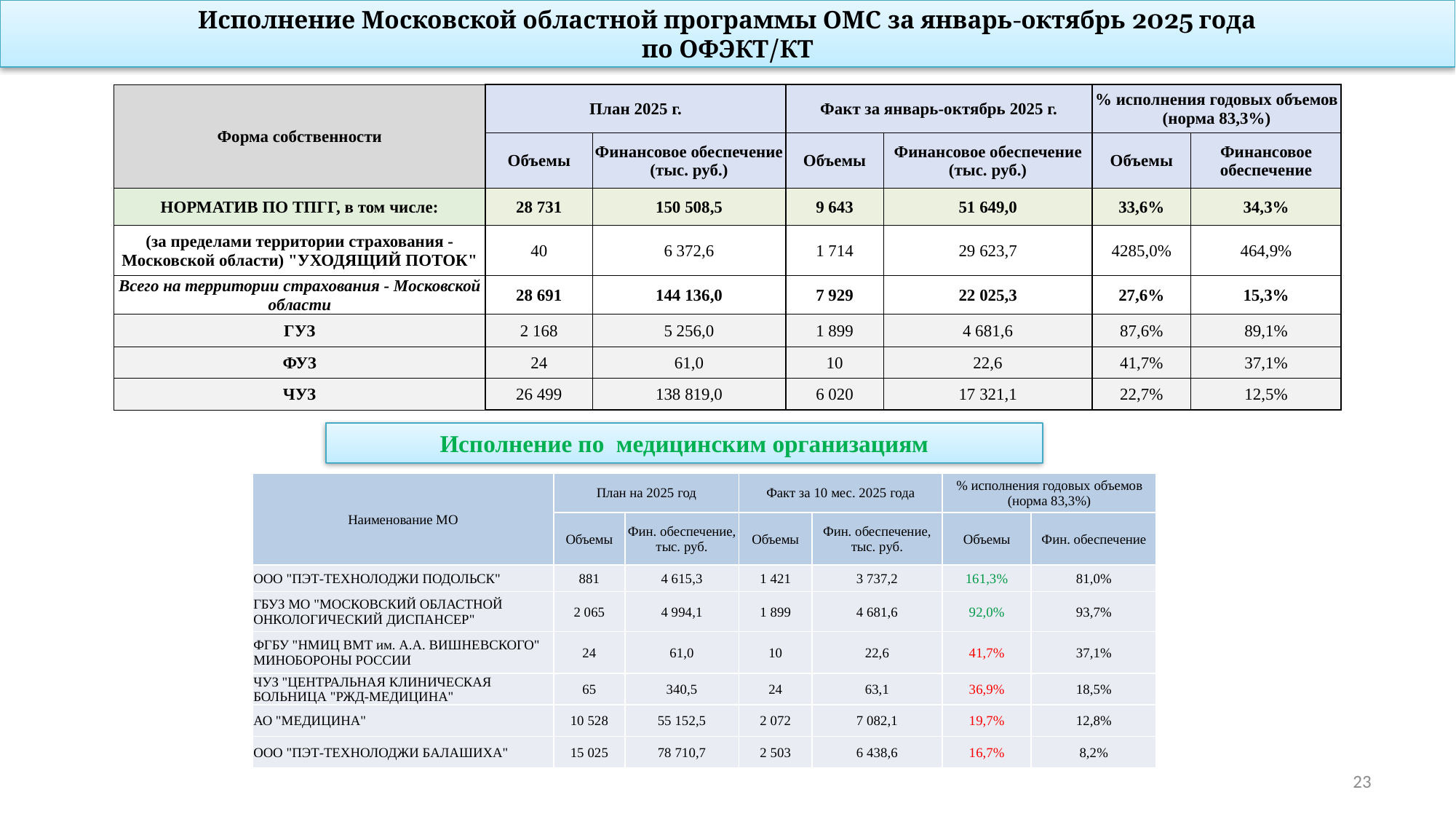

# Исполнение Московской областной программы ОМС за январь-октябрь 2025 года по ОФЭКТ/КТ
| Форма собственности | План 2025 г. |  | Факт за январь-октябрь 2025 г. |  | % исполнения годовых объемов (норма 83,3%) |  |
| --- | --- | --- | --- | --- | --- | --- |
|  | Объемы | Финансовое обеспечение (тыс. руб.) | Объемы | Финансовое обеспечение (тыс. руб.) | Объемы | Финансовое обеспечение |
| НОРМАТИВ ПО ТПГГ, в том числе: | 28 731 | 150 508,5 | 9 643 | 51 649,0 | 33,6% | 34,3% |
| (за пределами территории страхования - Московской области) "УХОДЯЩИЙ ПОТОК" | 40 | 6 372,6 | 1 714 | 29 623,7 | 4285,0% | 464,9% |
| Всего на территории страхования - Московской области | 28 691 | 144 136,0 | 7 929 | 22 025,3 | 27,6% | 15,3% |
| ГУЗ | 2 168 | 5 256,0 | 1 899 | 4 681,6 | 87,6% | 89,1% |
| ФУЗ | 24 | 61,0 | 10 | 22,6 | 41,7% | 37,1% |
| ЧУЗ | 26 499 | 138 819,0 | 6 020 | 17 321,1 | 22,7% | 12,5% |
Исполнение по  медицинским организациям
| Наименование МО | План на 2025 год |  | Факт за 10 мес. 2025 года |  | % исполнения годовых объемов (норма 83,3%) |  |
| --- | --- | --- | --- | --- | --- | --- |
|  | Объемы | Фин. обеспечение, тыс. руб. | Объемы | Фин. обеспечение, тыс. руб. | Объемы | Фин. обеспечение |
| ООО "ПЭТ-ТЕХНОЛОДЖИ ПОДОЛЬСК" | 881 | 4 615,3 | 1 421 | 3 737,2 | 161,3% | 81,0% |
| ГБУЗ МО "МОСКОВСКИЙ ОБЛАСТНОЙ ОНКОЛОГИЧЕСКИЙ ДИСПАНСЕР" | 2 065 | 4 994,1 | 1 899 | 4 681,6 | 92,0% | 93,7% |
| ФГБУ "НМИЦ ВМТ им. А.А. ВИШНЕВСКОГО" МИНОБОРОНЫ РОССИИ | 24 | 61,0 | 10 | 22,6 | 41,7% | 37,1% |
| ЧУЗ "ЦЕНТРАЛЬНАЯ КЛИНИЧЕСКАЯ БОЛЬНИЦА "РЖД-МЕДИЦИНА" | 65 | 340,5 | 24 | 63,1 | 36,9% | 18,5% |
| АО "МЕДИЦИНА" | 10 528 | 55 152,5 | 2 072 | 7 082,1 | 19,7% | 12,8% |
| ООО "ПЭТ-ТЕХНОЛОДЖИ БАЛАШИХА" | 15 025 | 78 710,7 | 2 503 | 6 438,6 | 16,7% | 8,2% |
23